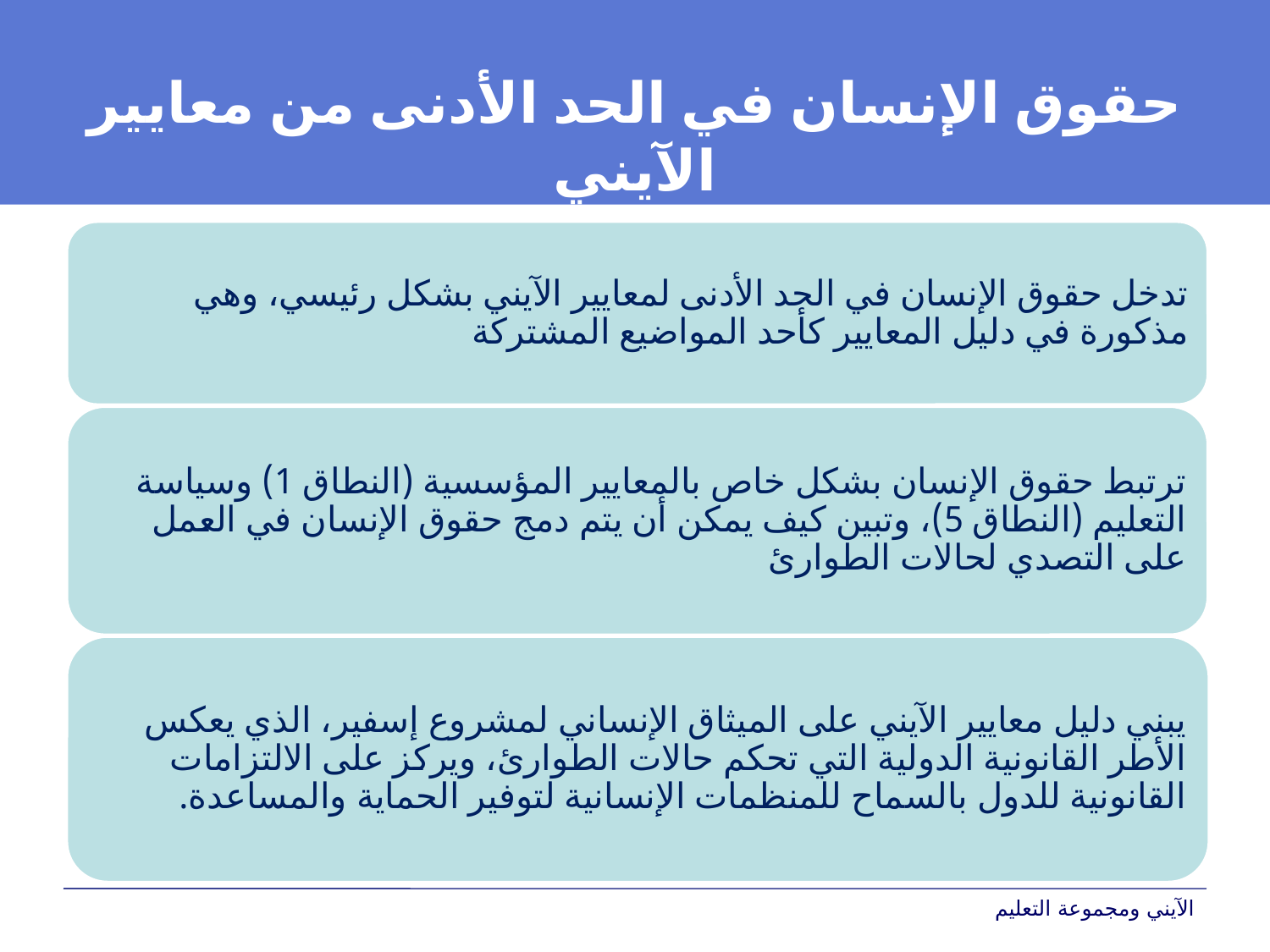

# حقوق الإنسان في الحد الأدنى من معايير الآيني
تدخل حقوق الإنسان في الحد الأدنى لمعايير الآيني بشكل رئيسي، وهي مذكورة في دليل المعايير كأحد المواضيع المشتركة
ترتبط حقوق الإنسان بشكل خاص بالمعايير المؤسسية (النطاق 1) وسياسة التعليم (النطاق 5)، وتبين كيف يمكن أن يتم دمج حقوق الإنسان في العمل على التصدي لحالات الطوارئ
يبني دليل معايير الآيني على الميثاق الإنساني لمشروع إسفير، الذي يعكس الأطر القانونية الدولية التي تحكم حالات الطوارئ، ويركز على الالتزامات القانونية للدول بالسماح للمنظمات الإنسانية لتوفير الحماية والمساعدة.
الآيني ومجموعة التعليم